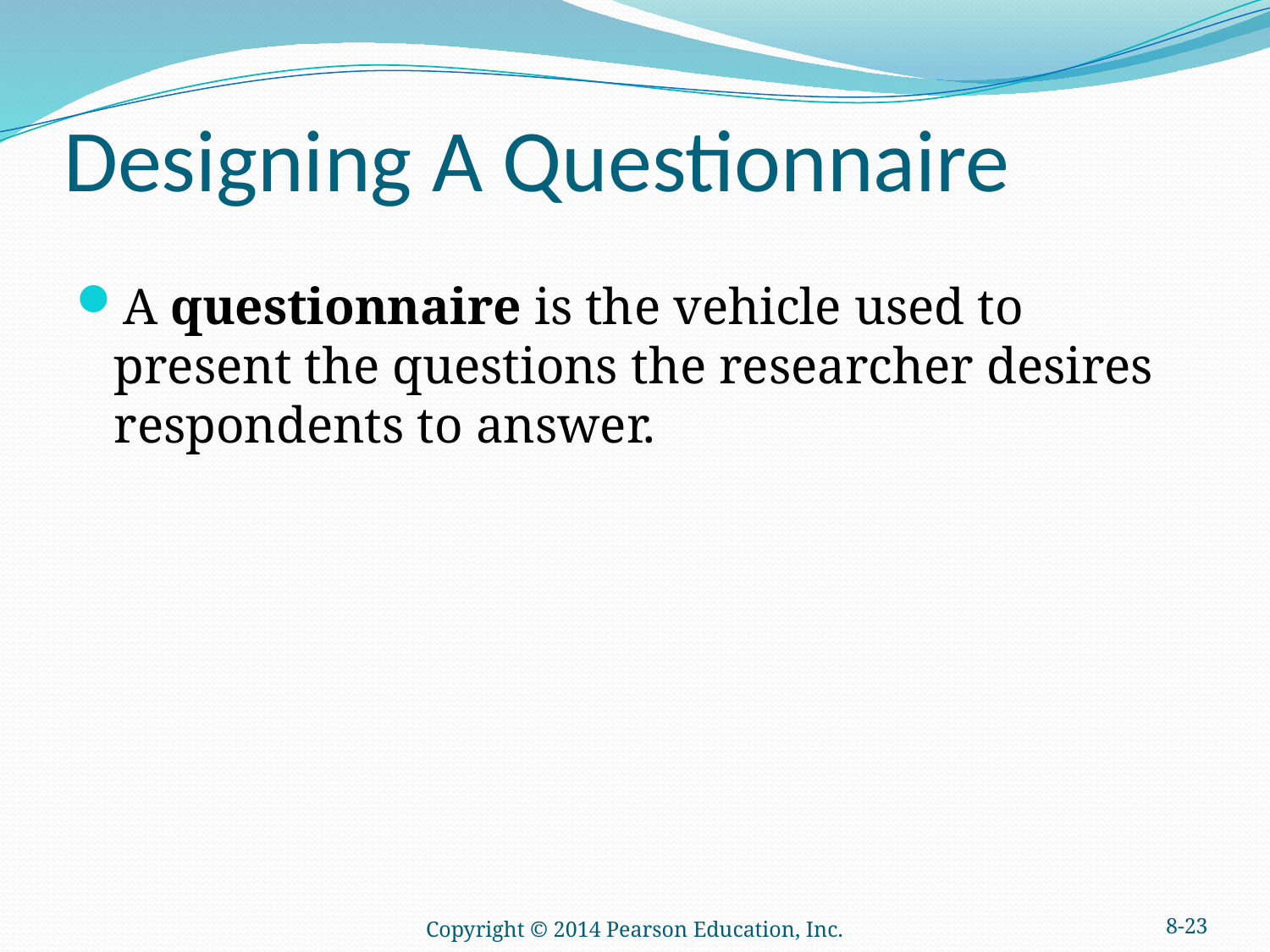

# Designing A Questionnaire
A questionnaire is the vehicle used to present the questions the researcher desires respondents to answer.